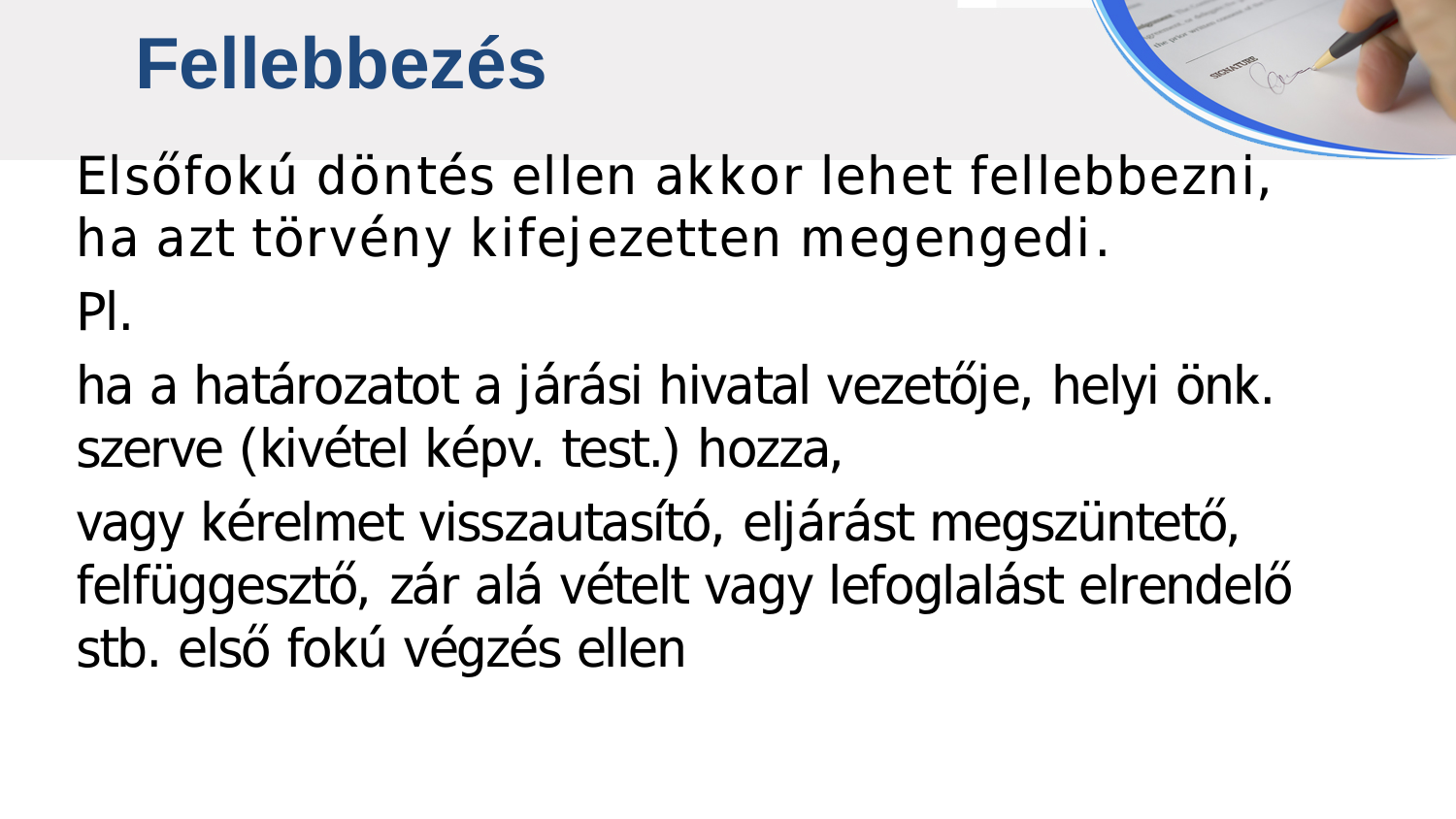

Fellebbezés
Elsőfokú döntés ellen akkor lehet fellebbezni, ha azt törvény kifejezetten megengedi.
Pl.
ha a határozatot a járási hivatal vezetője, helyi önk.
szerve (kivétel képv. test.) hozza,
vagy kérelmet visszautasító, eljárást megszüntető,
felfüggesztő, zár alá vételt vagy lefoglalást elrendelő stb. első fokú végzés ellen